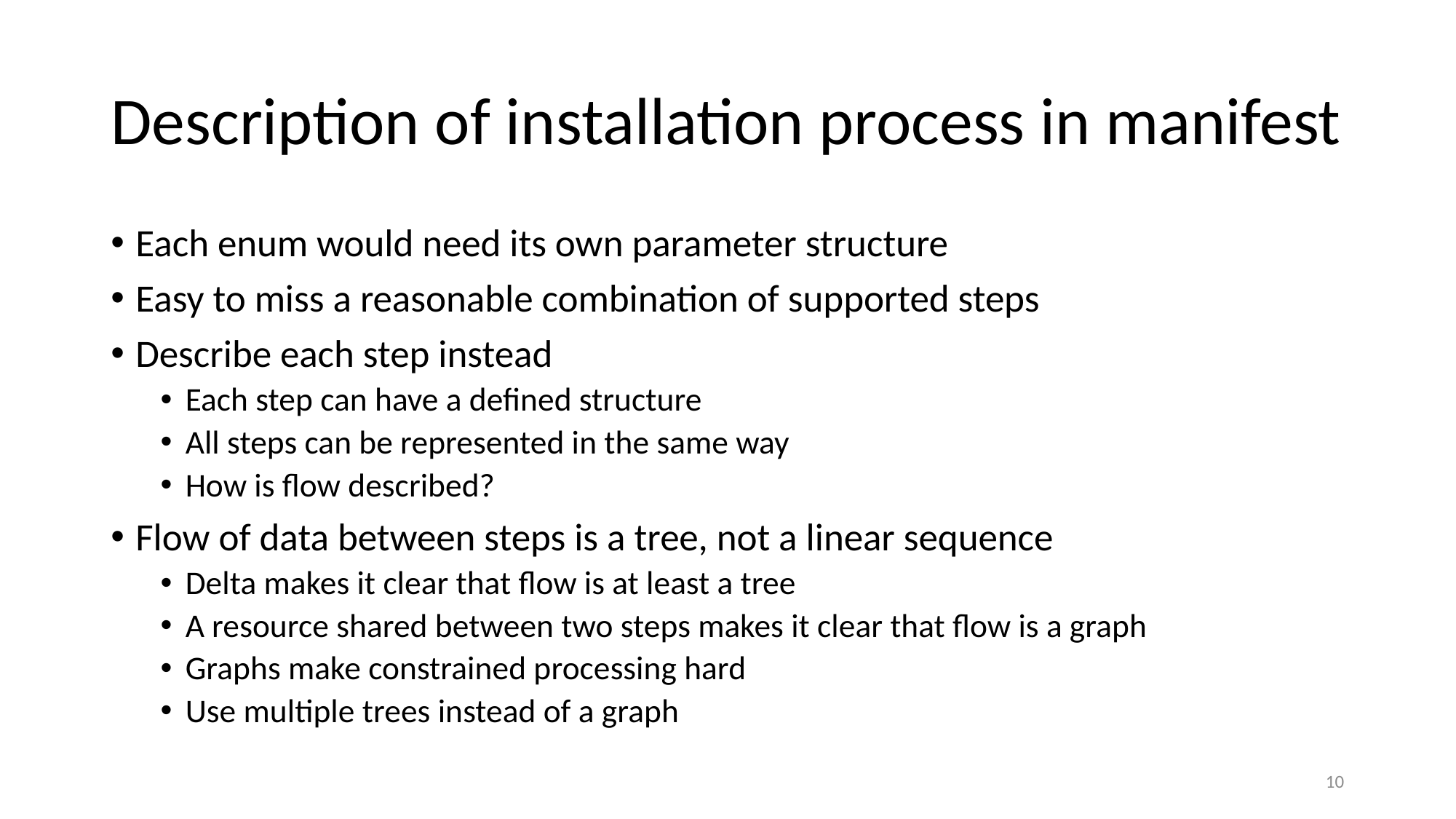

# Description of installation process in manifest
Each enum would need its own parameter structure
Easy to miss a reasonable combination of supported steps
Describe each step instead
Each step can have a defined structure
All steps can be represented in the same way
How is flow described?
Flow of data between steps is a tree, not a linear sequence
Delta makes it clear that flow is at least a tree
A resource shared between two steps makes it clear that flow is a graph
Graphs make constrained processing hard
Use multiple trees instead of a graph

10